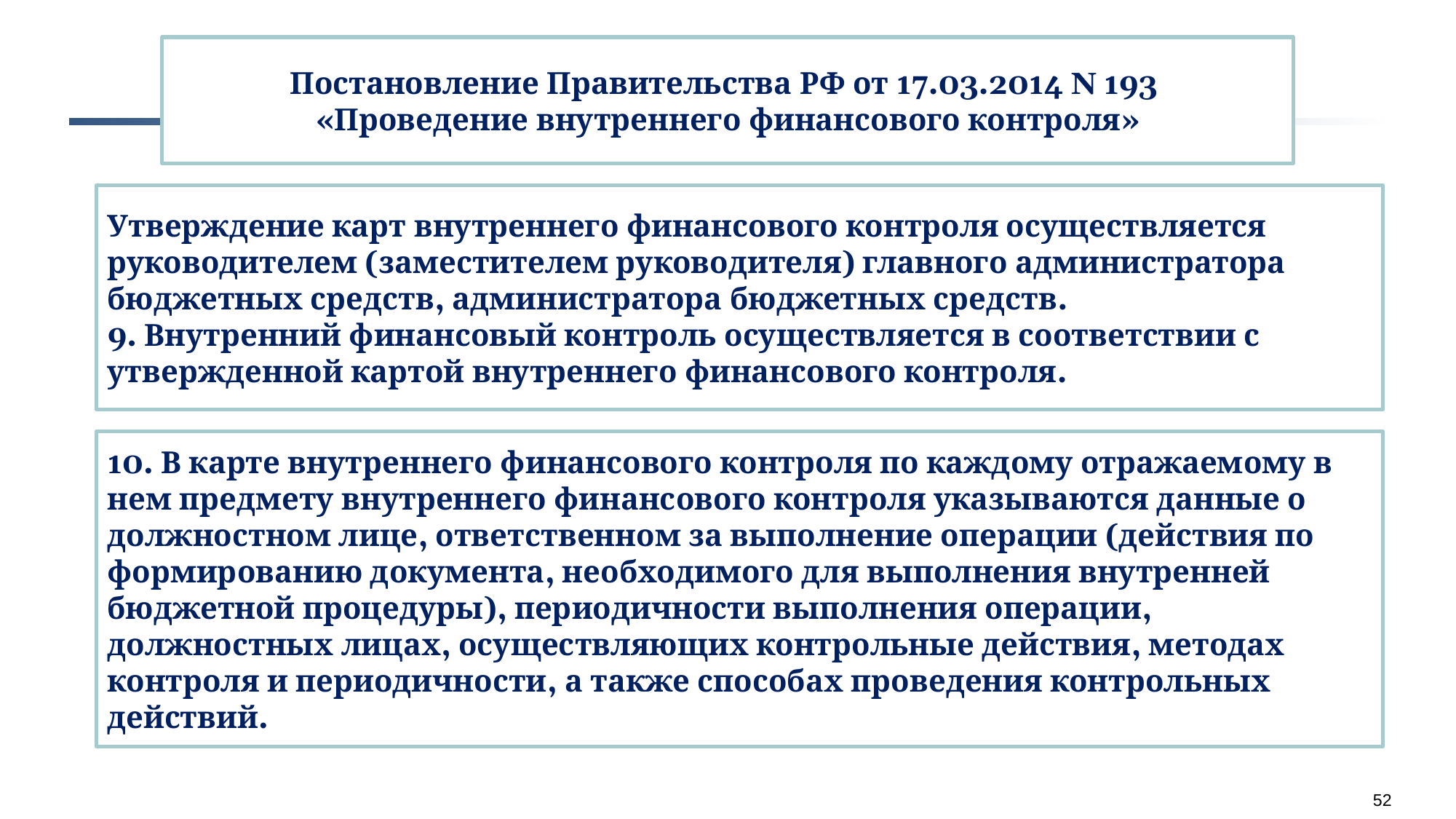

Постановление Правительства РФ от 17.03.2014 N 193
«Проведение внутреннего финансового контроля»
Утверждение карт внутреннего финансового контроля осуществляется руководителем (заместителем руководителя) главного администратора бюджетных средств, администратора бюджетных средств.
9. Внутренний финансовый контроль осуществляется в соответствии с утвержденной картой внутреннего финансового контроля.
10. В карте внутреннего финансового контроля по каждому отражаемому в нем предмету внутреннего финансового контроля указываются данные о должностном лице, ответственном за выполнение операции (действия по формированию документа, необходимого для выполнения внутренней бюджетной процедуры), периодичности выполнения операции, должностных лицах, осуществляющих контрольные действия, методах контроля и периодичности, а также способах проведения контрольных действий.